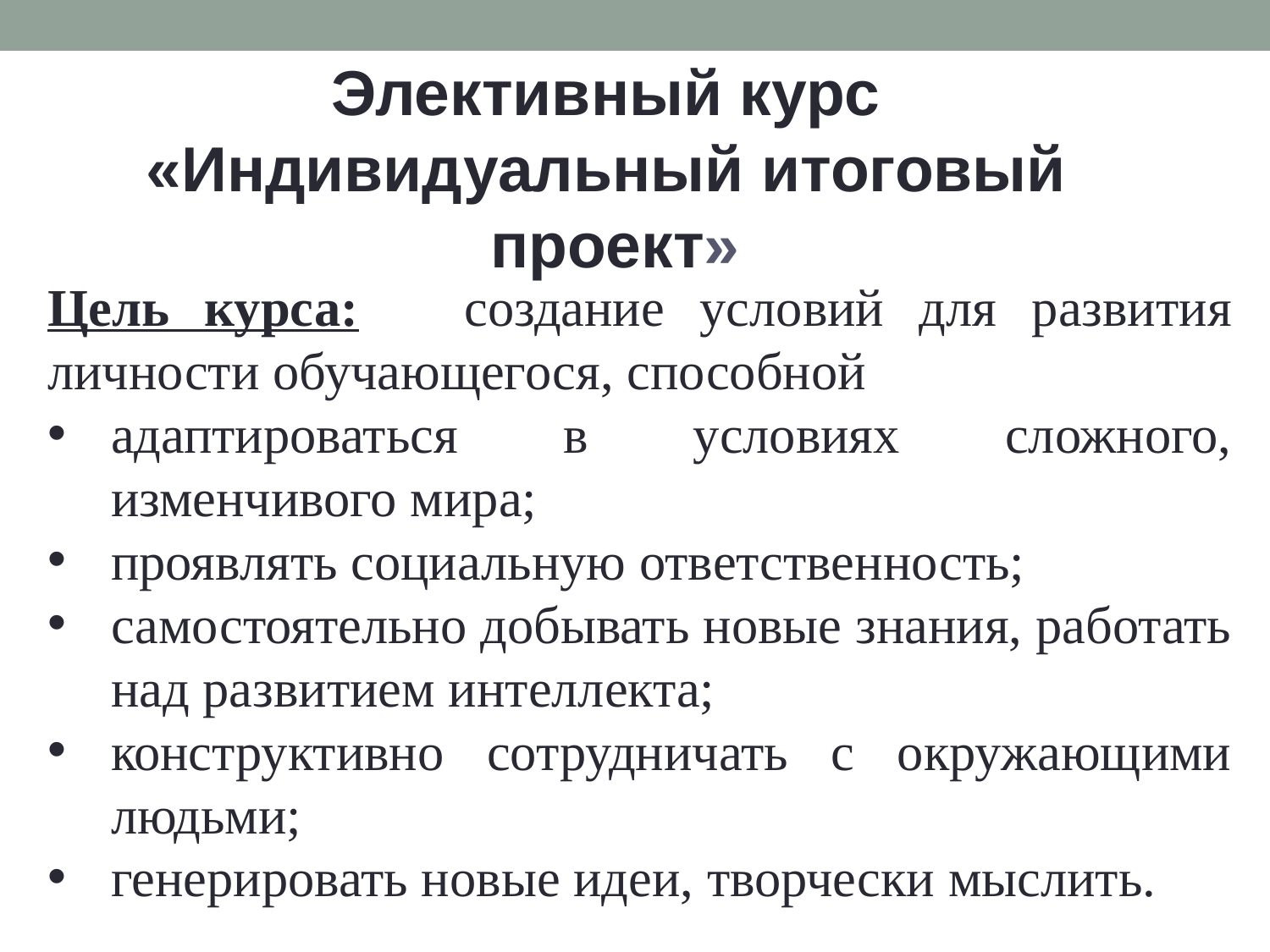

Элективный курс
«Индивидуальный итоговый
проект»
Цель курса:   создание условий для развития личности обучающегося, способной
адаптироваться в условиях сложного, изменчивого мира;
проявлять социальную ответственность;
самостоятельно добывать новые знания, работать над развитием интеллекта;
конструктивно сотрудничать с окружающими людьми;
генерировать новые идеи, творчески мыслить.